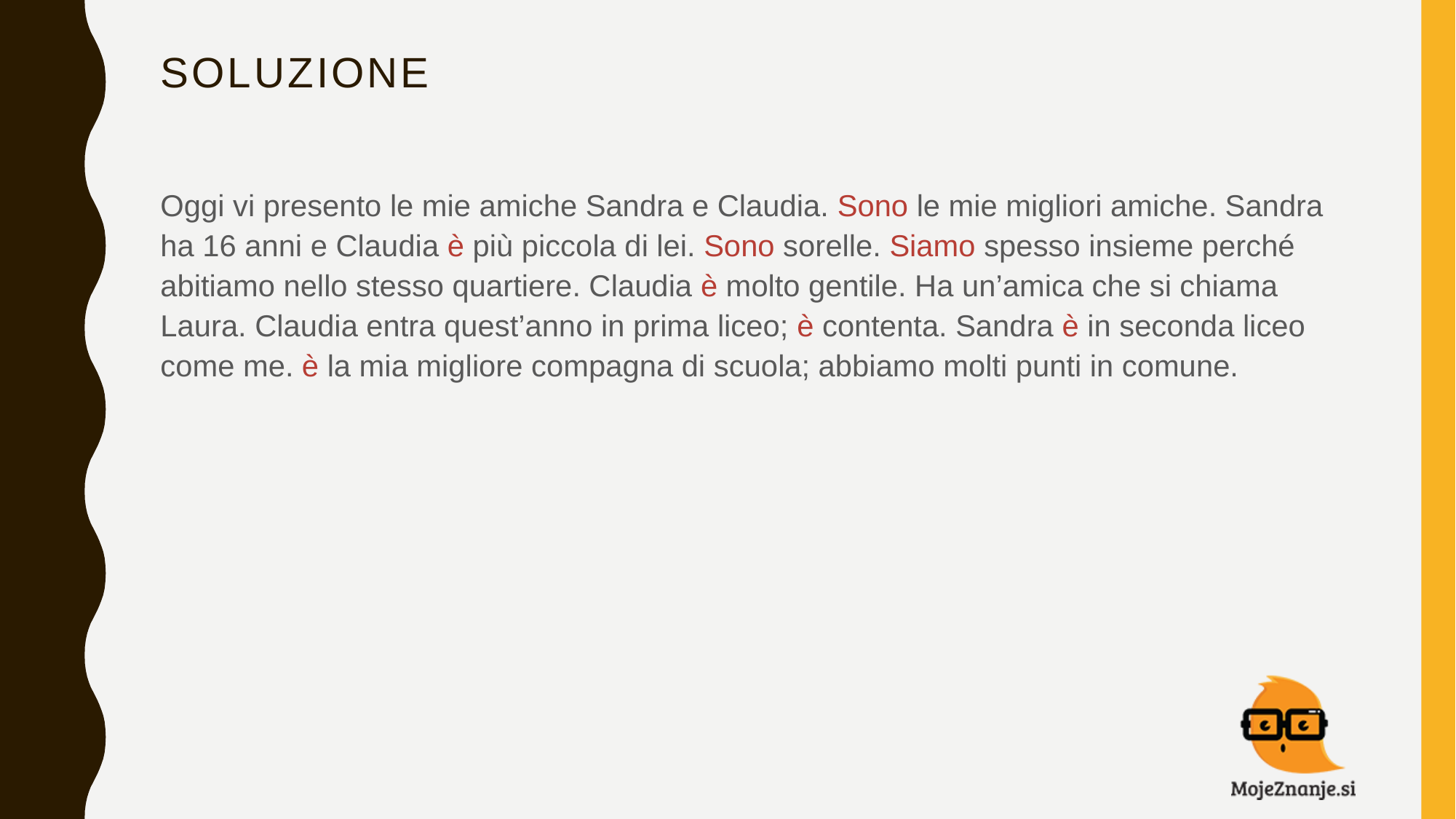

# soluzione
Oggi vi presento le mie amiche Sandra e Claudia. Sono le mie migliori amiche. Sandra ha 16 anni e Claudia è più piccola di lei. Sono sorelle. Siamo spesso insieme perché abitiamo nello stesso quartiere. Claudia è molto gentile. Ha un’amica che si chiama Laura. Claudia entra quest’anno in prima liceo; è contenta. Sandra è in seconda liceo come me. è la mia migliore compagna di scuola; abbiamo molti punti in comune.